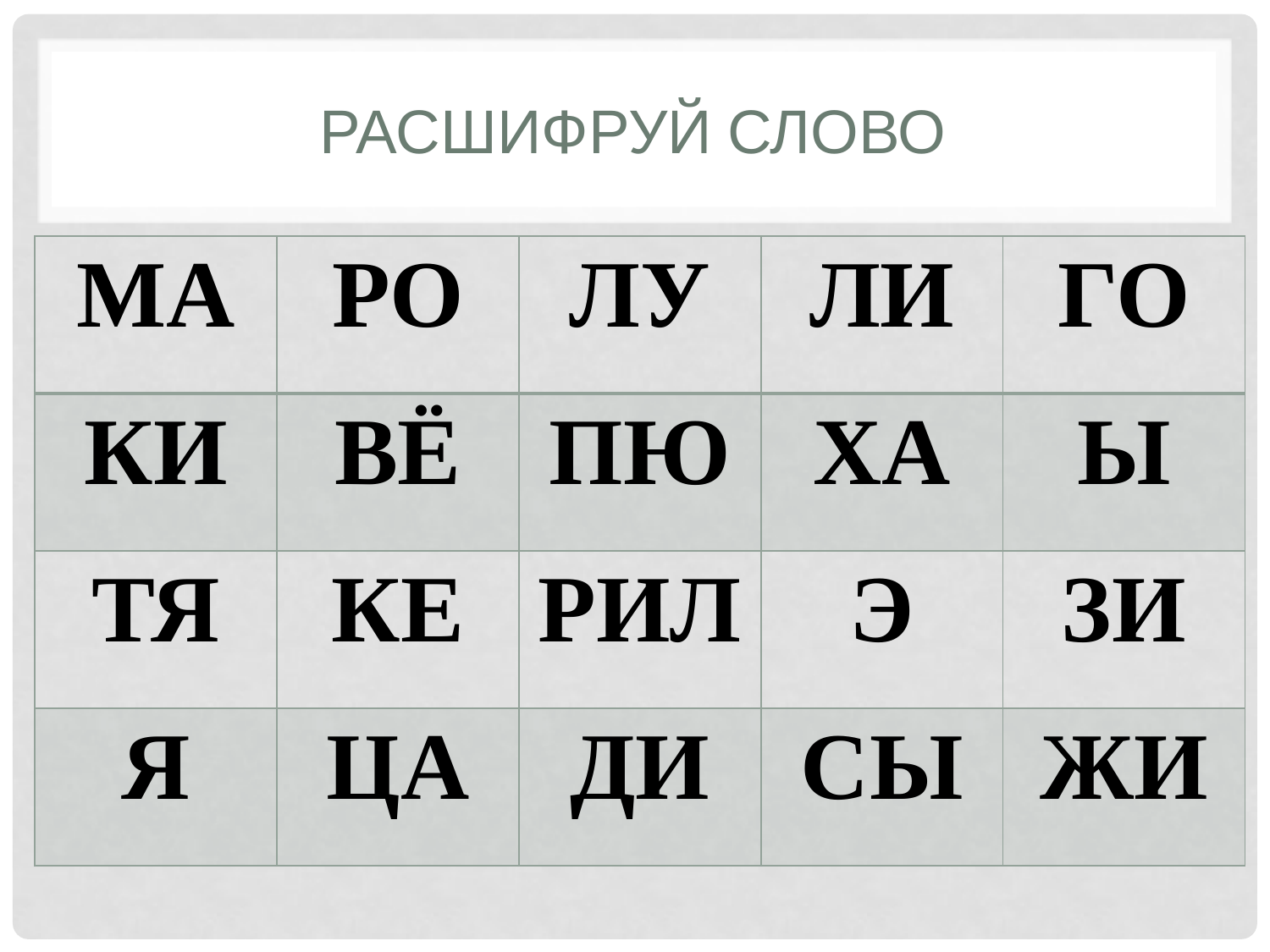

# Расшифруй слово
| МА | РО | ЛУ | ЛИ | ГО |
| --- | --- | --- | --- | --- |
| КИ | ВЁ | ПЮ | ХА | Ы |
| ТЯ | КЕ | РИЛ | Э | ЗИ |
| Я | ЦА | ДИ | СЫ | ЖИ |